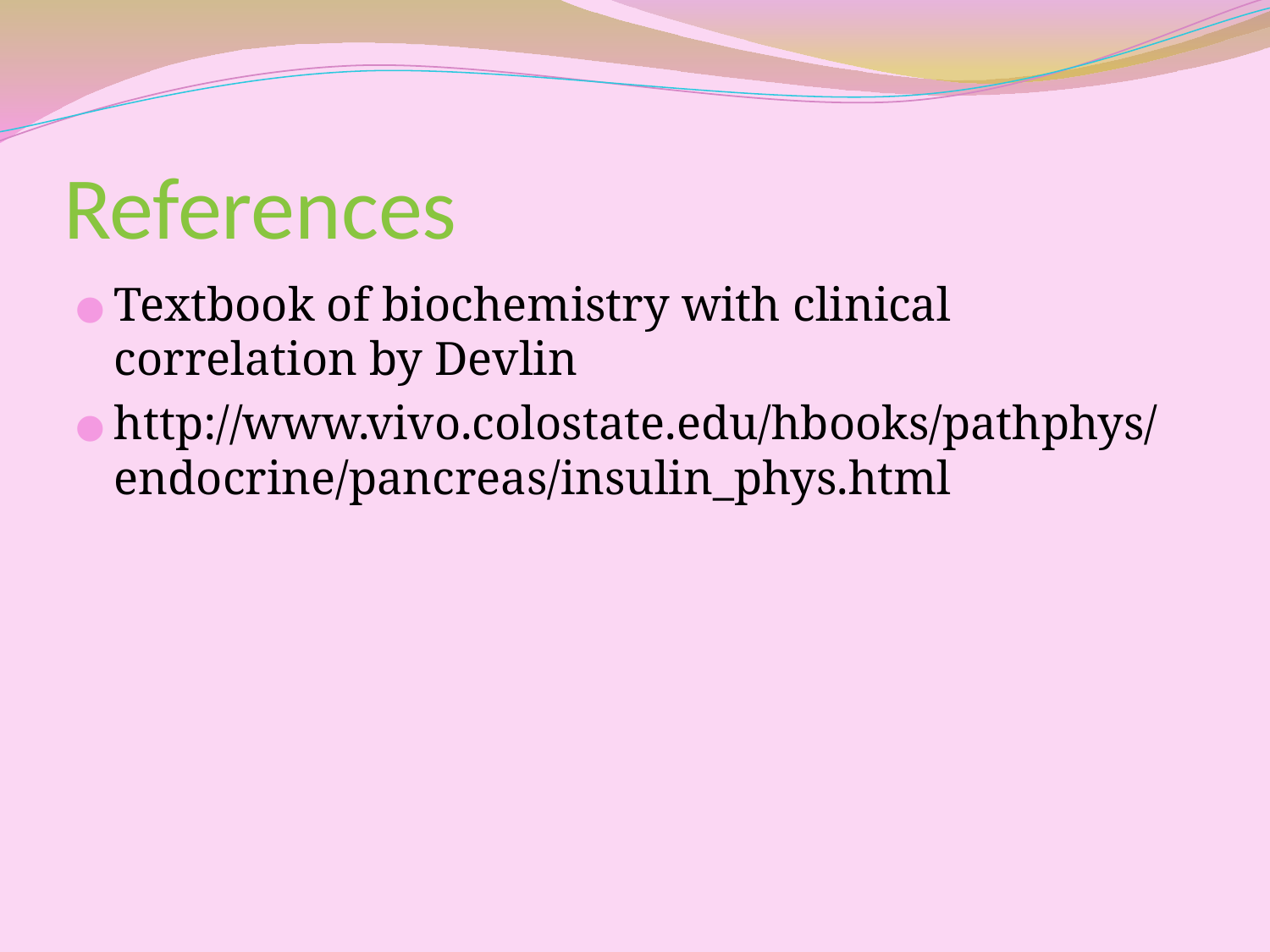

# References
Textbook of biochemistry with clinical correlation by Devlin
http://www.vivo.colostate.edu/hbooks/pathphys/endocrine/pancreas/insulin_phys.html